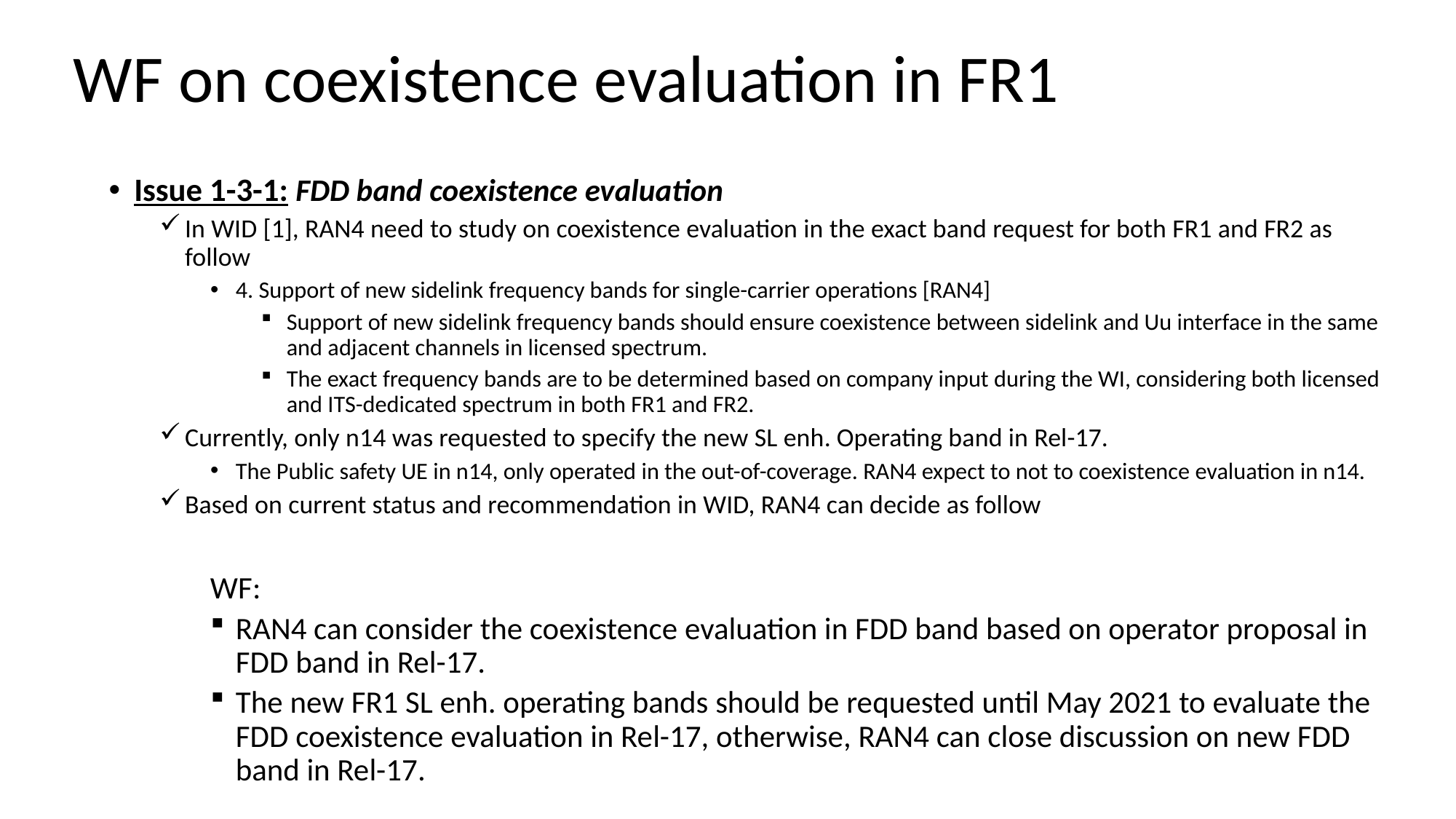

# WF on coexistence evaluation in FR1
Issue 1-3-1: FDD band coexistence evaluation
In WID [1], RAN4 need to study on coexistence evaluation in the exact band request for both FR1 and FR2 as follow
4. Support of new sidelink frequency bands for single-carrier operations [RAN4]
Support of new sidelink frequency bands should ensure coexistence between sidelink and Uu interface in the same and adjacent channels in licensed spectrum.
The exact frequency bands are to be determined based on company input during the WI, considering both licensed and ITS-dedicated spectrum in both FR1 and FR2.
Currently, only n14 was requested to specify the new SL enh. Operating band in Rel-17.
The Public safety UE in n14, only operated in the out-of-coverage. RAN4 expect to not to coexistence evaluation in n14.
Based on current status and recommendation in WID, RAN4 can decide as follow

WF:
RAN4 can consider the coexistence evaluation in FDD band based on operator proposal in FDD band in Rel-17.
The new FR1 SL enh. operating bands should be requested until May 2021 to evaluate the FDD coexistence evaluation in Rel-17, otherwise, RAN4 can close discussion on new FDD band in Rel-17.